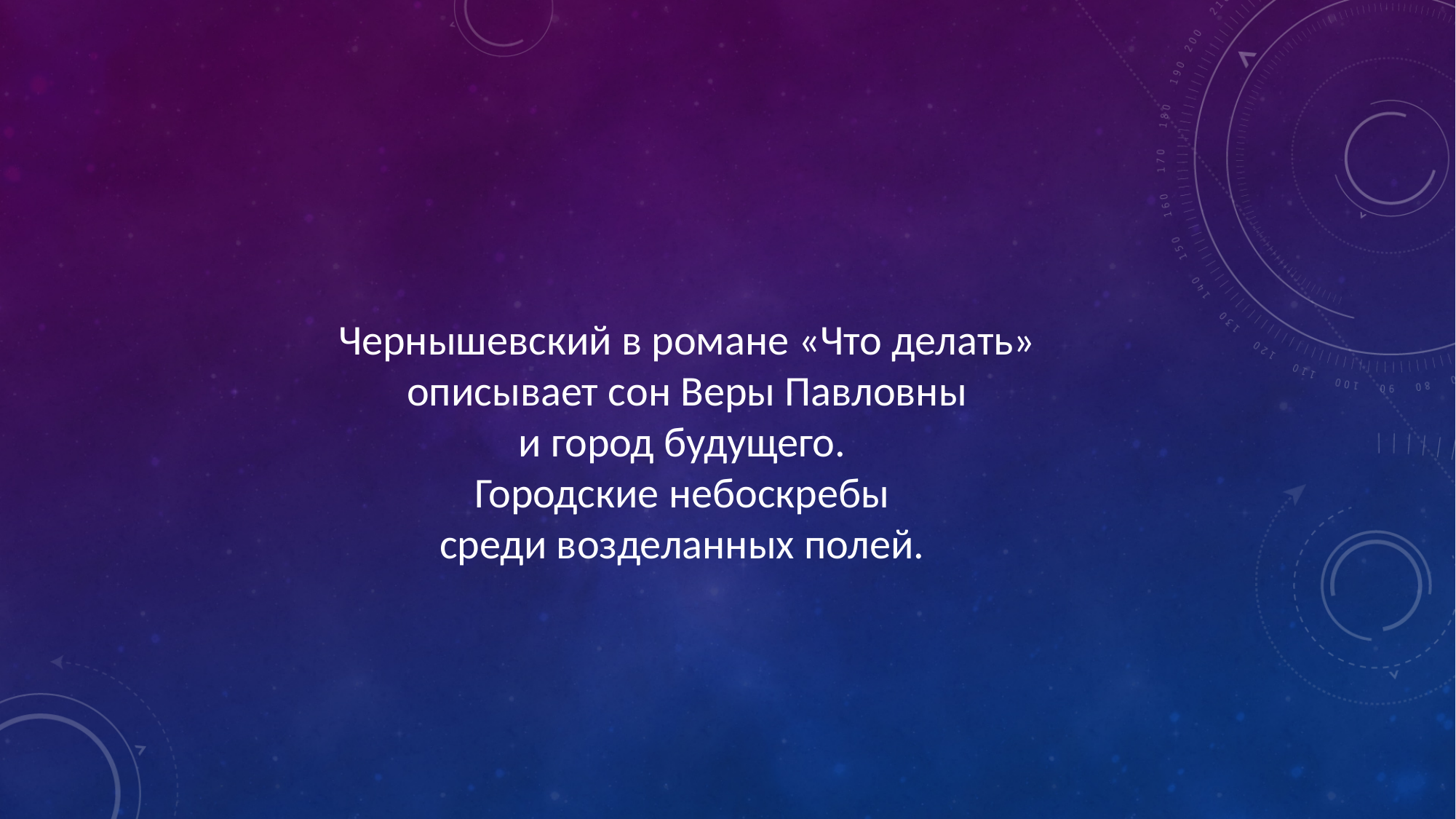

Чернышевский в романе «Что делать»
описывает сон Веры Павловны
и город будущего.
Городские небоскребы
среди возделанных полей.